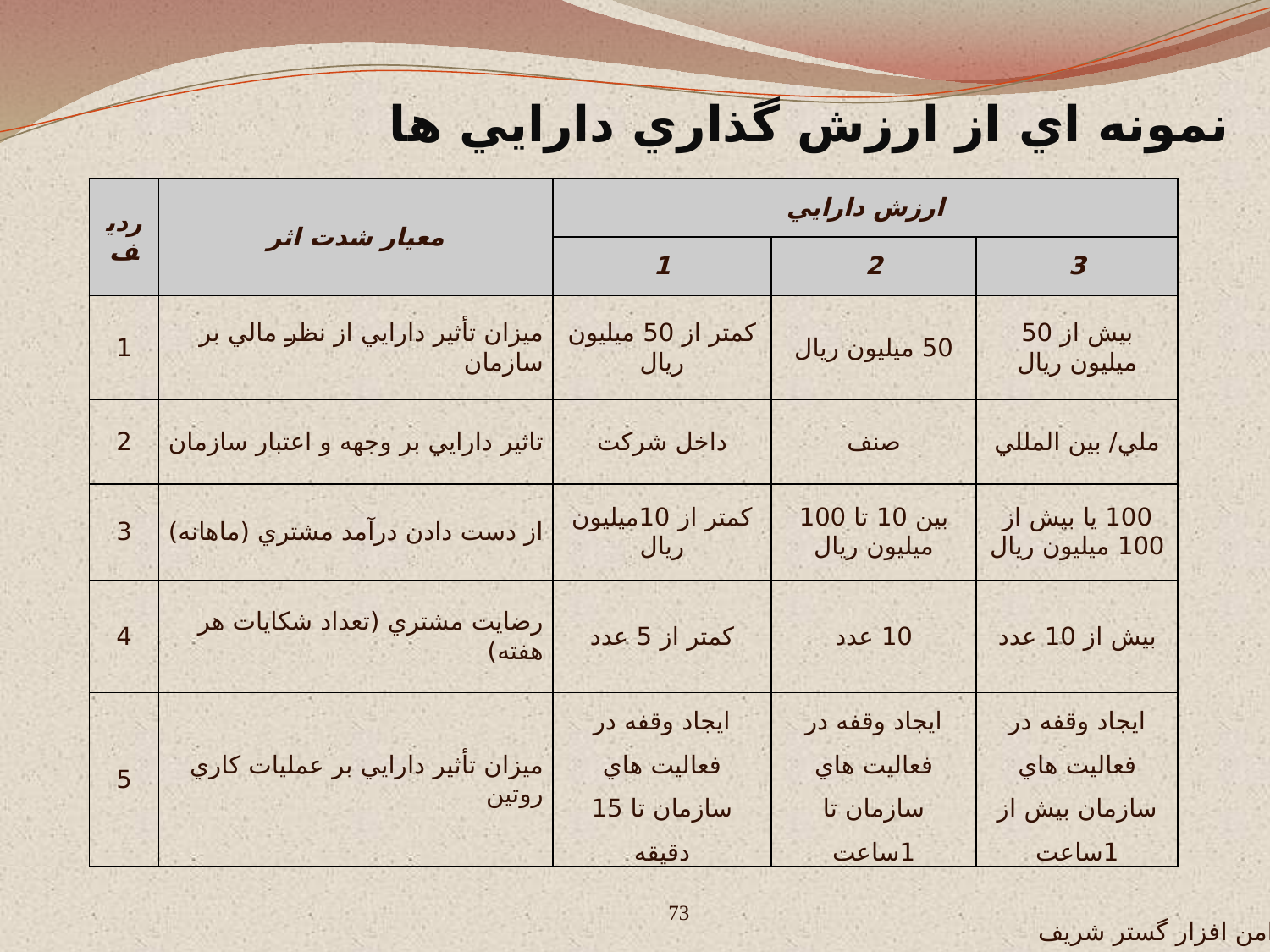

نمونه اي از ارزش گذاري دارايي ها

| رديف | معيار شدت اثر | ارزش دارايي |  |  |
| --- | --- | --- | --- | --- |
|  |  | 1 | 2 | 3 |
| 1 | ميزان تأثير دارايي از نظر مالي بر سازمان | كمتر از 50 ميليون ريال | 50 ميليون ريال | بيش از 50 ميليون ريال |
| 2 | تاثير دارايي بر وجهه و اعتبار سازمان | داخل شرکت | صنف | ملي/ بين المللي |
| 3 | از دست دادن درآمد مشتري (ماهانه) | كمتر از 10ميليون ريال | بين 10 تا 100 ميليون ريال | 100 يا بيش از 100 ميليون ريال |
| 4 | رضايت مشتري (تعداد شكايات هر هفته) | كمتر از 5 عدد | 10 عدد | بيش از 10 عدد |
| 5 | ميزان تأثير دارايي بر عمليات کاري روتين | ايجاد وقفه در فعاليت هاي سازمان تا 15 دقيقه | ايجاد وقفه در فعاليت هاي سازمان تا 1ساعت | ايجاد وقفه در فعاليت هاي سازمان بيش از 1ساعت |